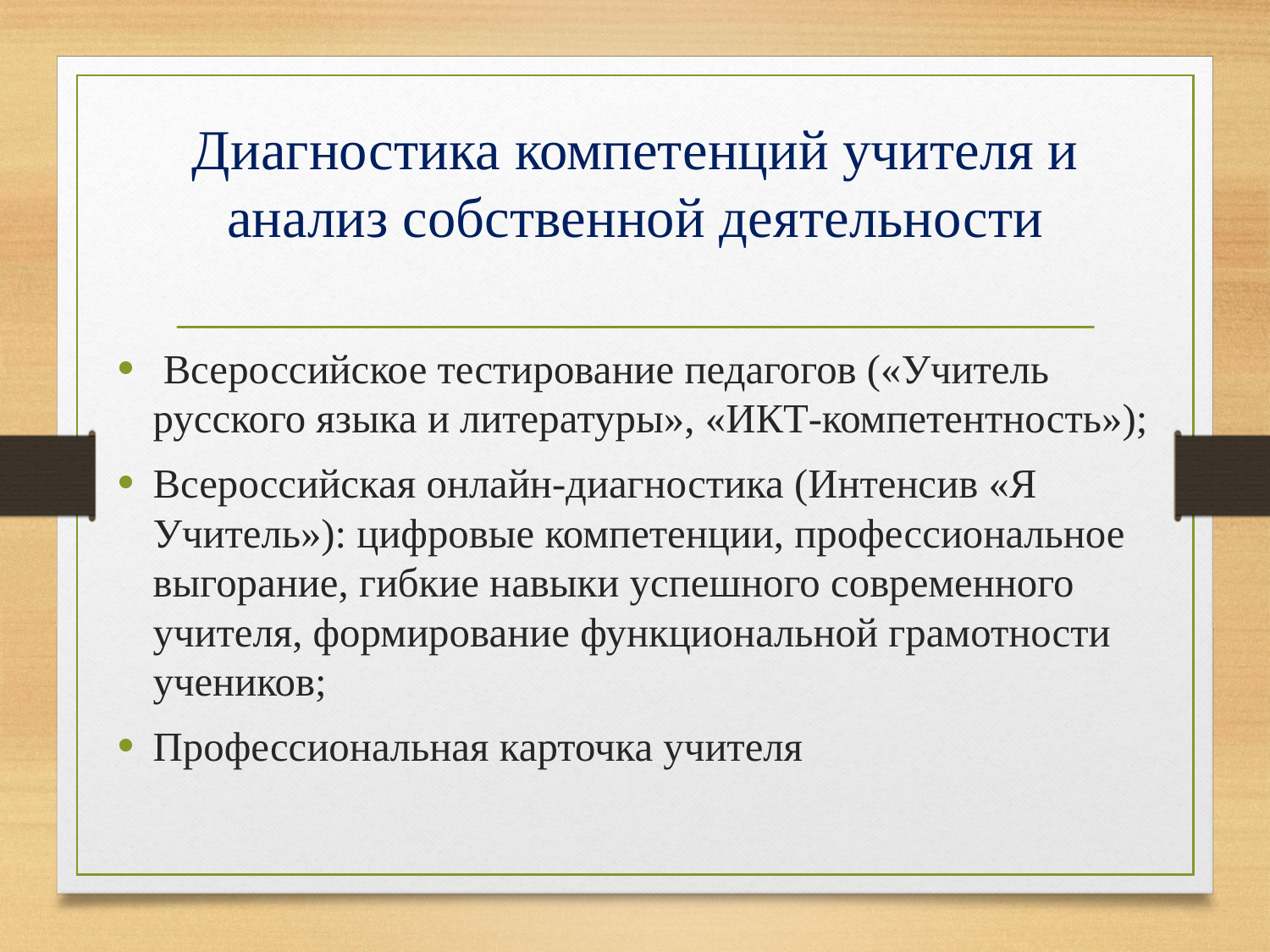

# Диагностика компетенций учителя и анализ собственной деятельности
 Всероссийское тестирование педагогов («Учитель русского языка и литературы», «ИКТ-компетентность»);
Всероссийская онлайн-диагностика (Интенсив «Я Учитель»): цифровые компетенции, профессиональное выгорание, гибкие навыки успешного современного учителя, формирование функциональной грамотности учеников;
Профессиональная карточка учителя